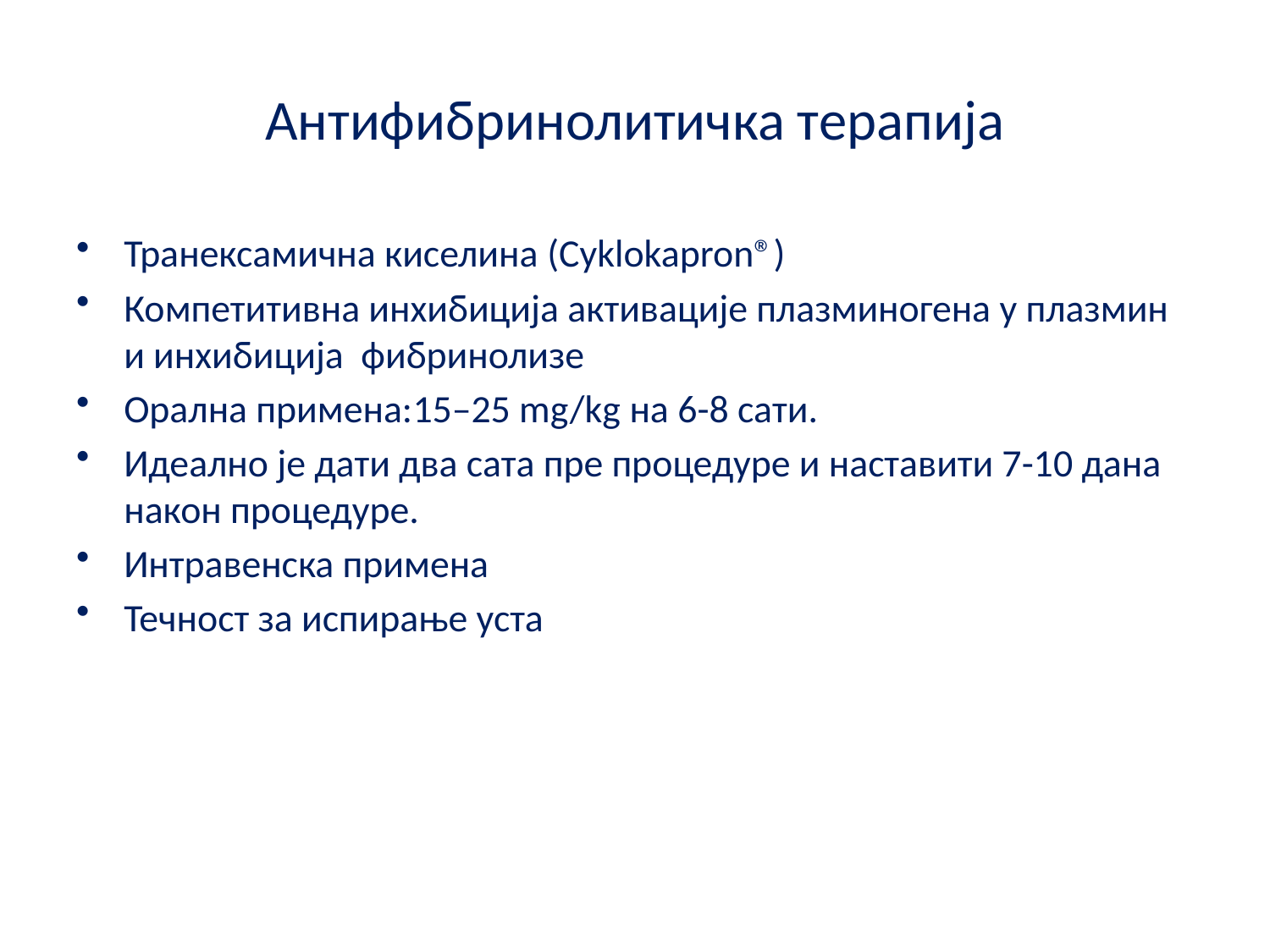

# Антифибринолитичка терапија
Транексамична киселина (Cyklokapron®)
Компетитивна инхибиција активације плазминогена у плазмин и инхибиција  фибринолизе
Орална примена:15–25 mg/kg на 6-8 сати.
Идеално је дати два сата пре процедуре и наставити 7-10 дана након процедуре.
Интравенска примена
Течност за испирање уста